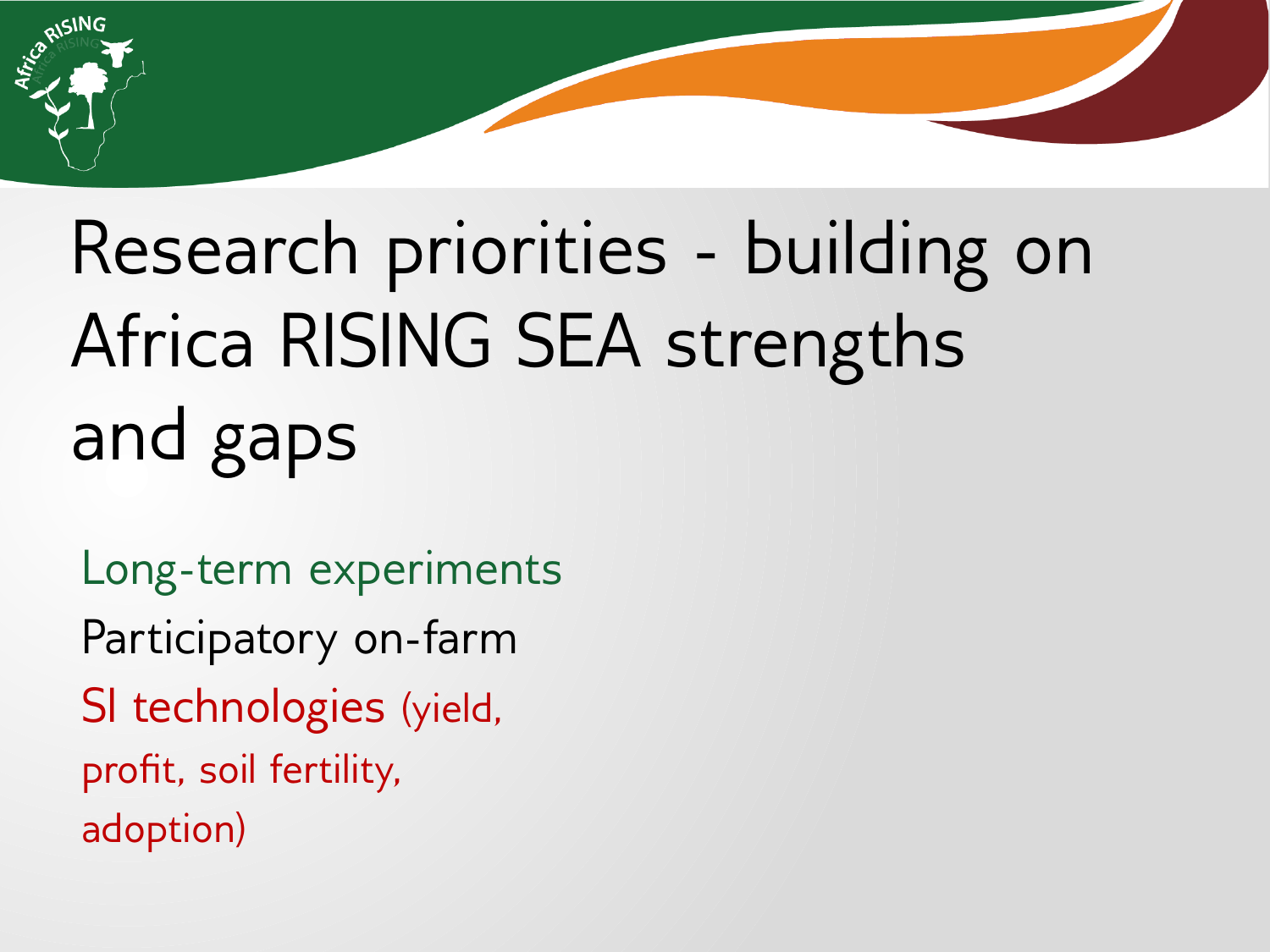

Research priorities - building on Africa RISING SEA strengths and gaps
Long-term experiments
Participatory on-farm
SI technologies (yield,
profit, soil fertility,
adoption)